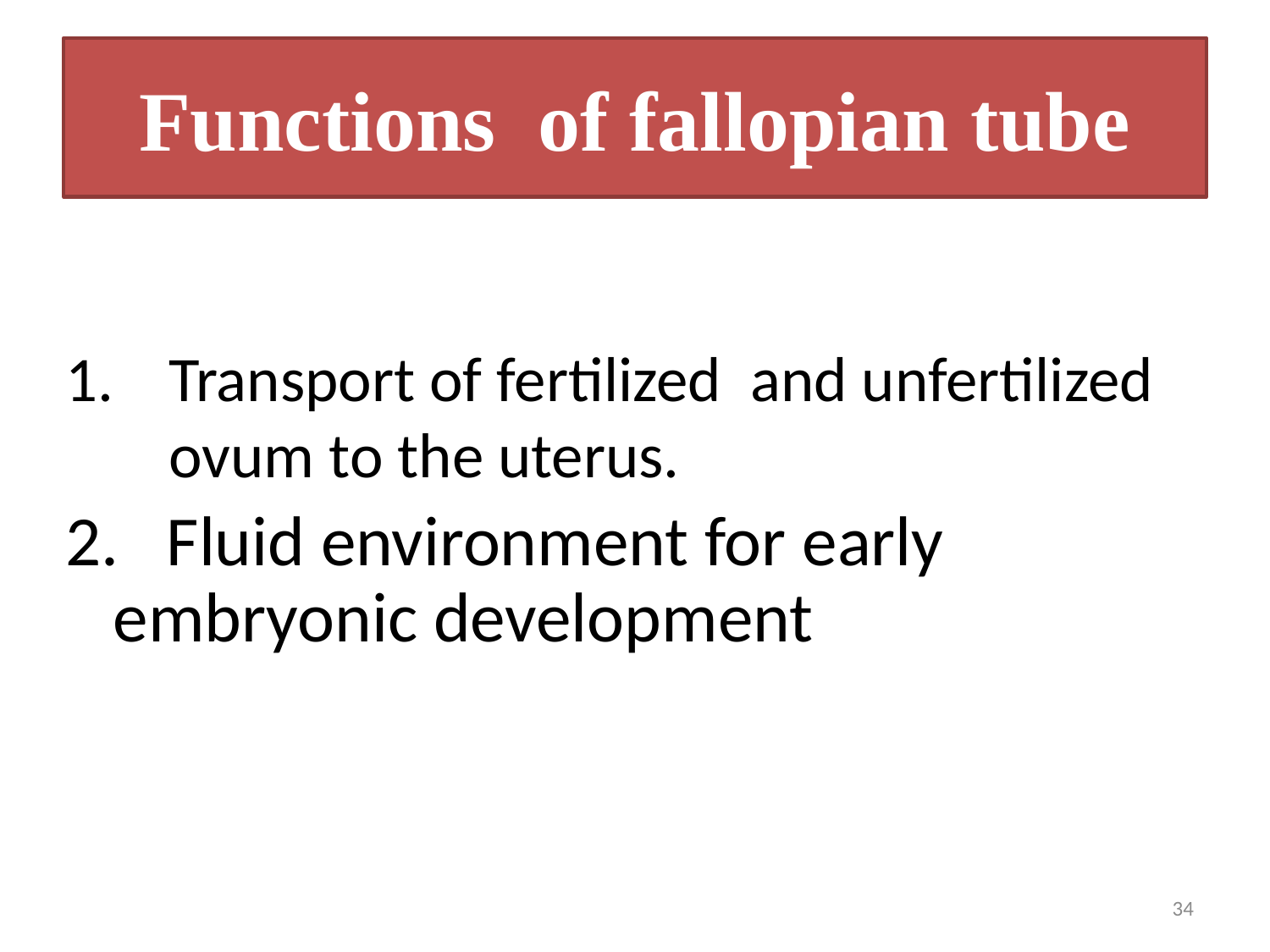

# Functions  of fallopian tube

Transport of fertilized  and unfertilized ovum to the uterus.
2.   Fluid environment for early embryonic development
34